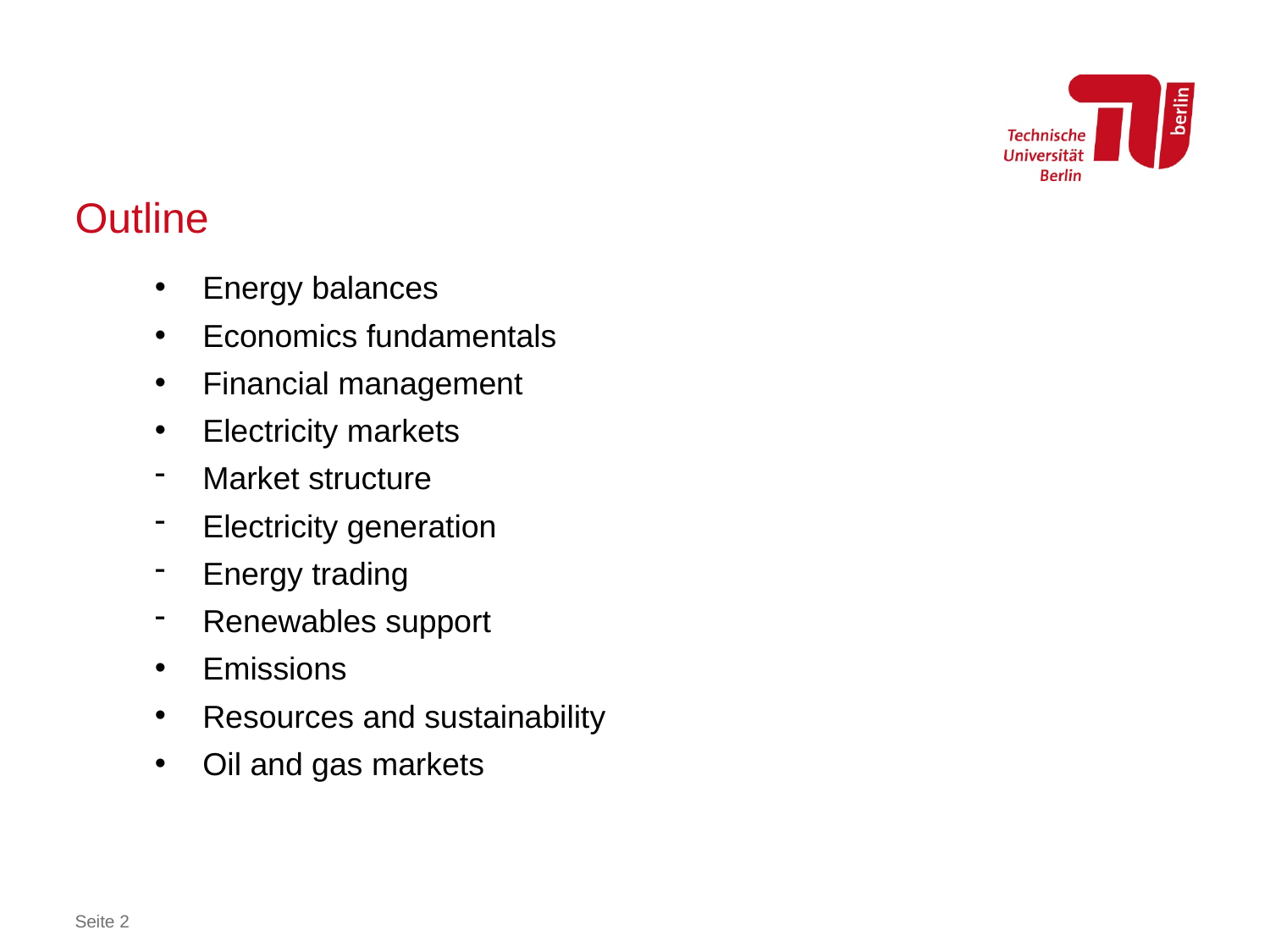

# Outline
Energy balances
Economics fundamentals
Financial management
Electricity markets
Market structure
Electricity generation
Energy trading
Renewables support
Emissions
Resources and sustainability
Oil and gas markets

Seite 2